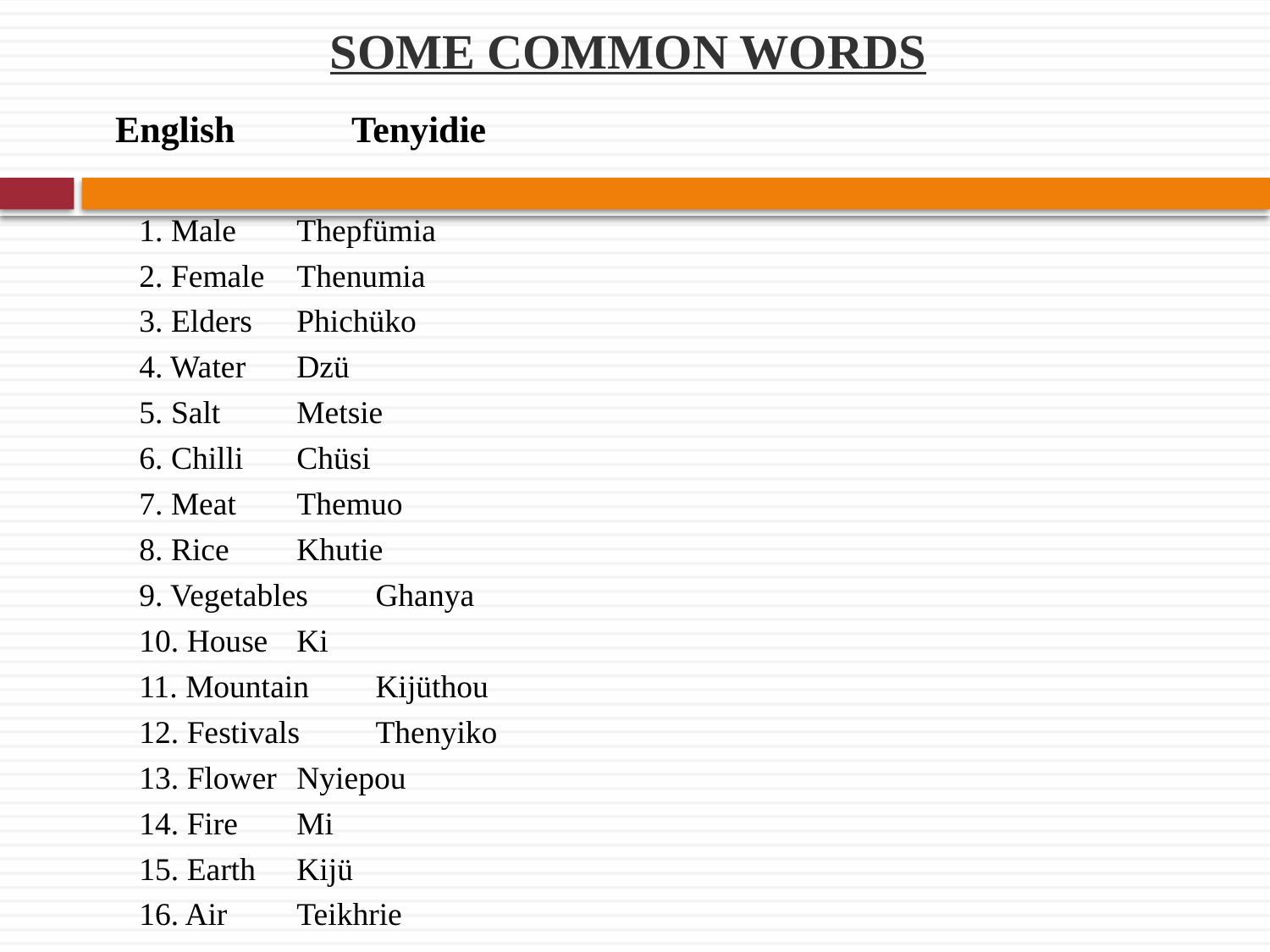

# SOME COMMON WORDS
	English			Tenyidie

	1. Male 			Thepfümia
	2. Female 			Thenumia
	3. Elders 			Phichüko
	4. Water 			Dzü
	5. Salt 			Metsie
	6. Chilli 			Chüsi
	7. Meat 			Themuo
	8. Rice 			Khutie
	9. Vegetables 		Ghanya
	10. House 			Ki
	11. Mountain 		Kijüthou
	12. Festivals			Thenyiko
	13. Flower 			Nyiepou
	14. Fire			Mi
	15. Earth 			Kijü
	16. Air			Teikhrie